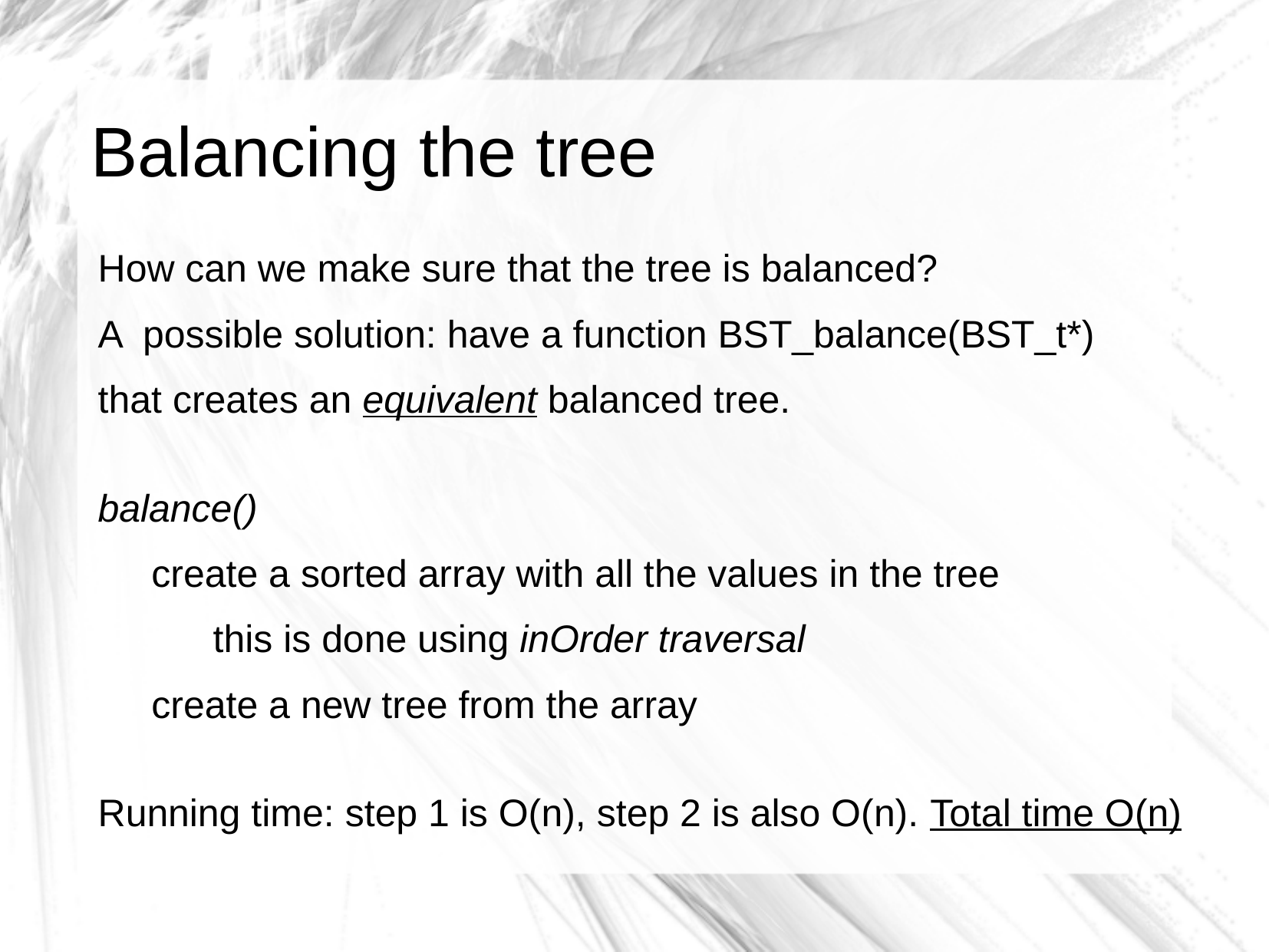

# Balancing the tree
How can we make sure that the tree is balanced?
A  possible solution: have a function BST_balance(BST_t*)
that creates an equivalent balanced tree.
balance()
     create a sorted array with all the values in the tree
	this is done using inOrder traversal
     create a new tree from the array
Running time: step 1 is O(n), step 2 is also O(n). Total time O(n)